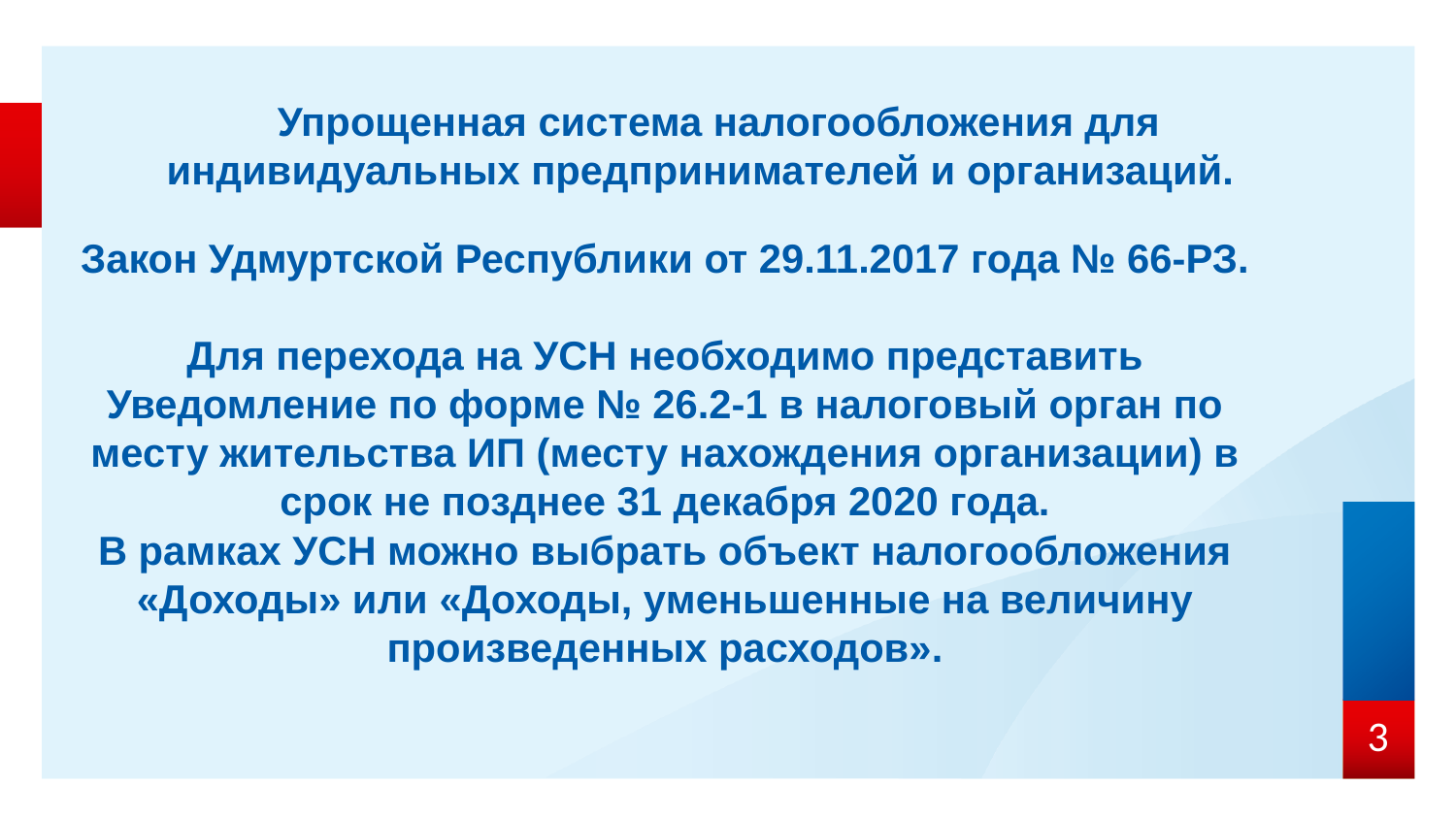

Упрощенная система налогообложения для индивидуальных предпринимателей и организаций.
Закон Удмуртской Республики от 29.11.2017 года № 66-РЗ.

Для перехода на УСН необходимо представить Уведомление по форме № 26.2-1 в налоговый орган по месту жительства ИП (месту нахождения организации) в срок не позднее 31 декабря 2020 года.
В рамках УСН можно выбрать объект налогообложения «Доходы» или «Доходы, уменьшенные на величину произведенных расходов».
3